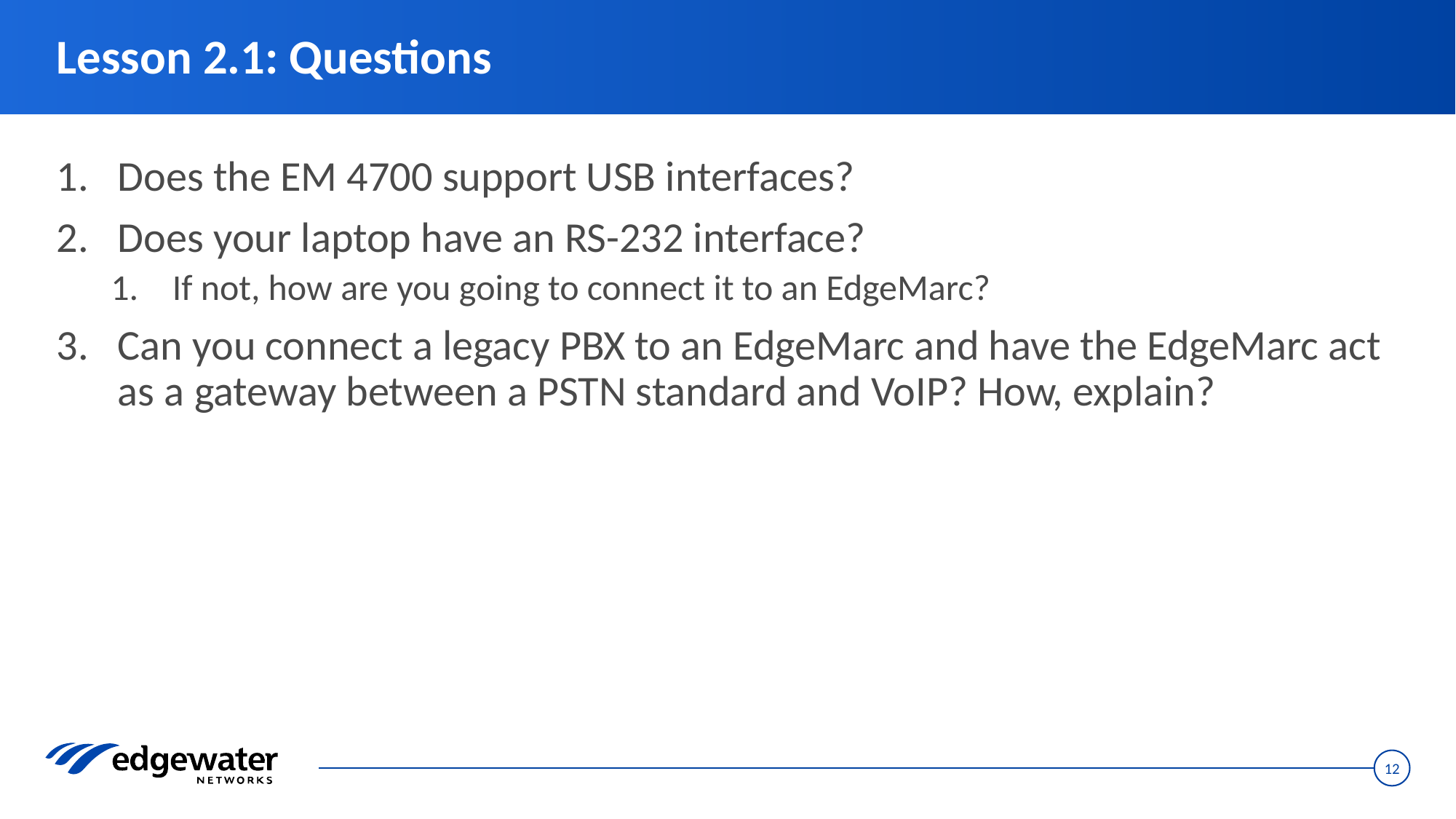

# Lesson 2.1: Questions
Does the EM 4700 support USB interfaces?
Does your laptop have an RS-232 interface?
If not, how are you going to connect it to an EdgeMarc?
Can you connect a legacy PBX to an EdgeMarc and have the EdgeMarc act as a gateway between a PSTN standard and VoIP? How, explain?